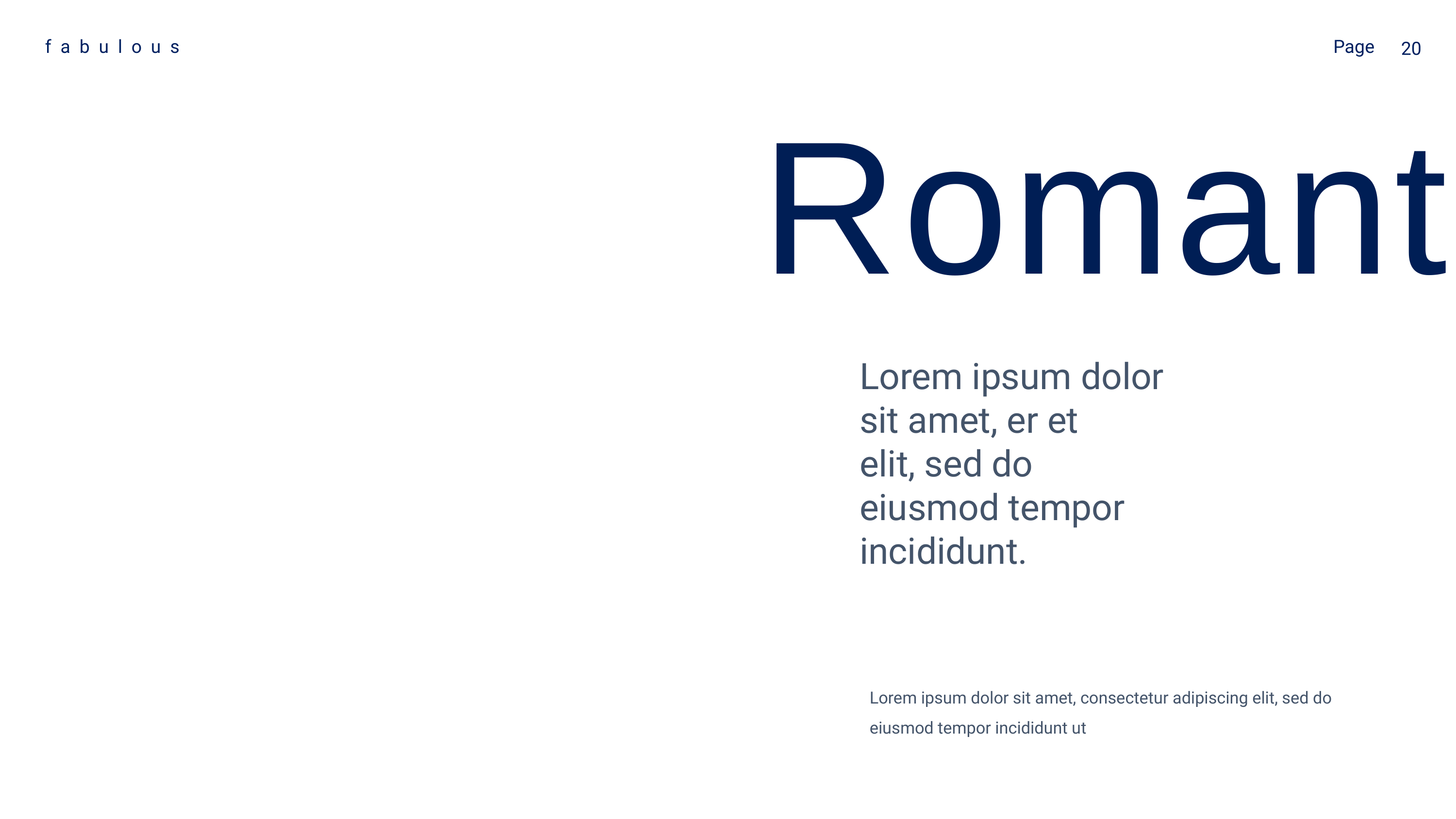

Romantic
Lorem ipsum dolor sit amet, er et
elit, sed do
eiusmod tempor incididunt.
Lorem ipsum dolor sit amet, consectetur adipiscing elit, sed do eiusmod tempor incididunt ut